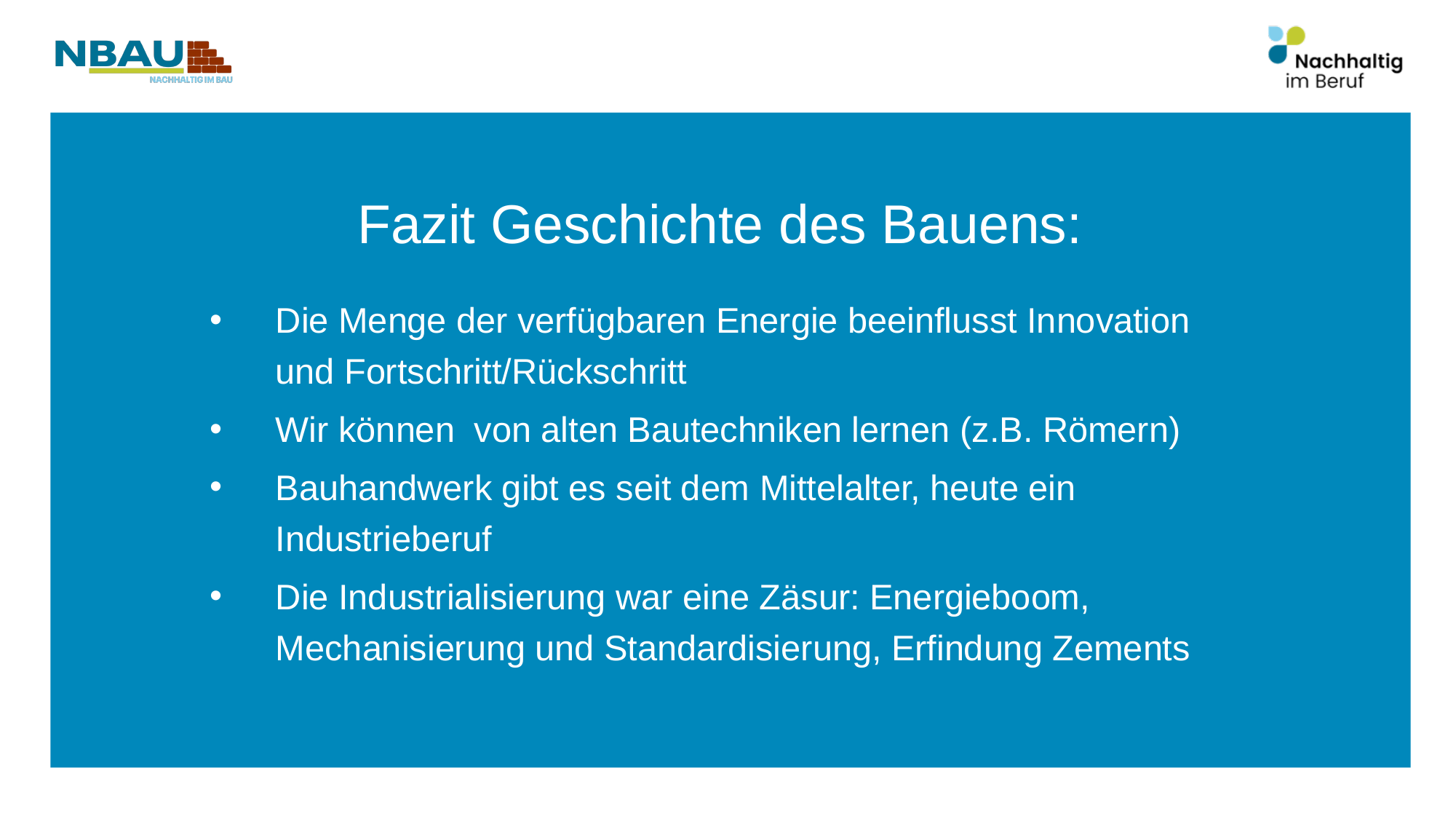

Fazit Geschichte des Bauens:

Die Menge der verfügbaren Energie beeinflusst Innovation und Fortschritt/Rückschritt
Wir können  von alten Bautechniken lernen (z.B. Römern)
Bauhandwerk gibt es seit dem Mittelalter, heute ein Industrieberuf
Die Industrialisierung war eine Zäsur: Energieboom, Mechanisierung und Standardisierung, Erfindung Zements